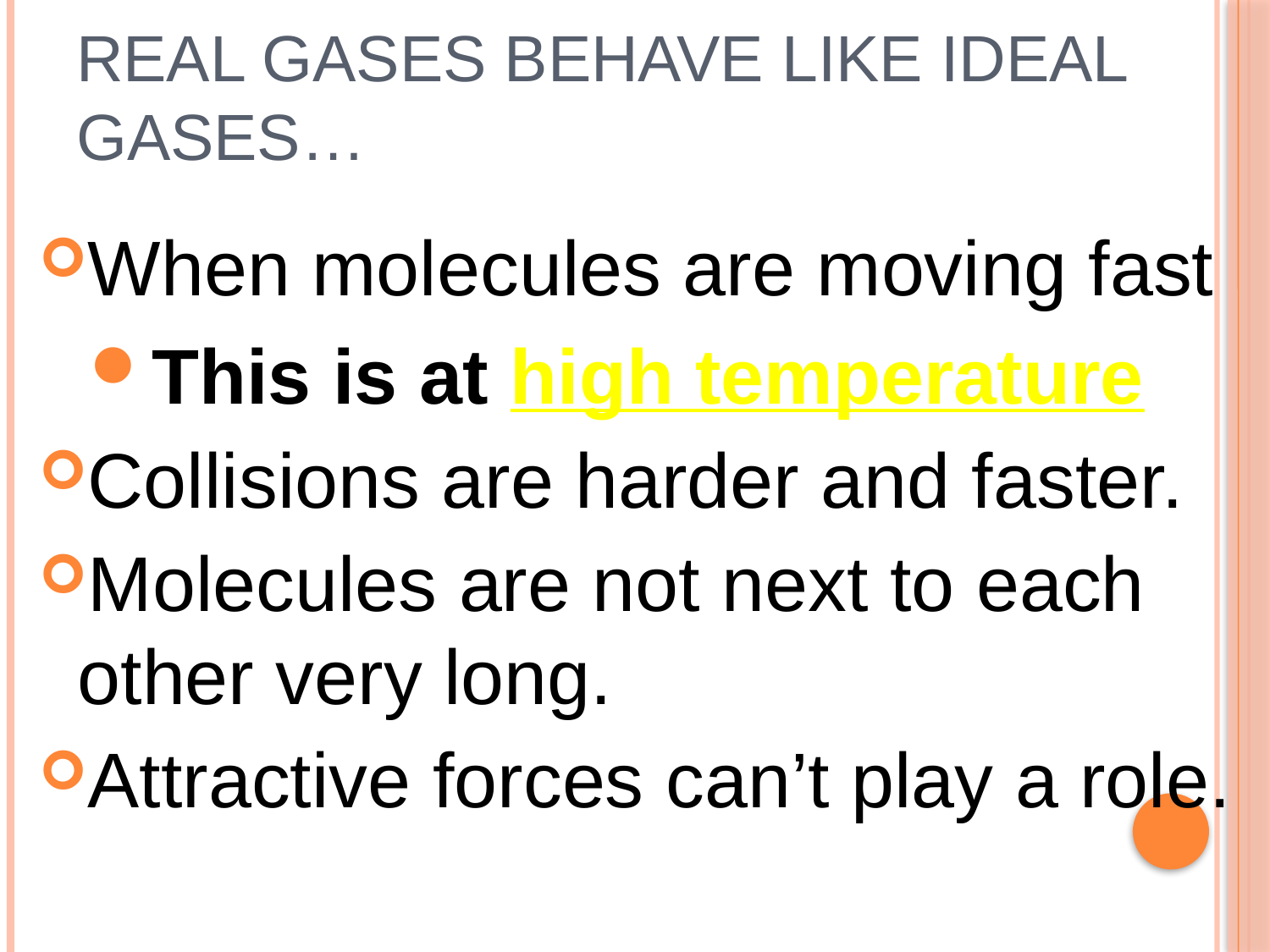

# Real Gases behave like Ideal Gases…
When molecules are moving fast
This is at high temperature
Collisions are harder and faster.
Molecules are not next to each other very long.
Attractive forces can’t play a role.